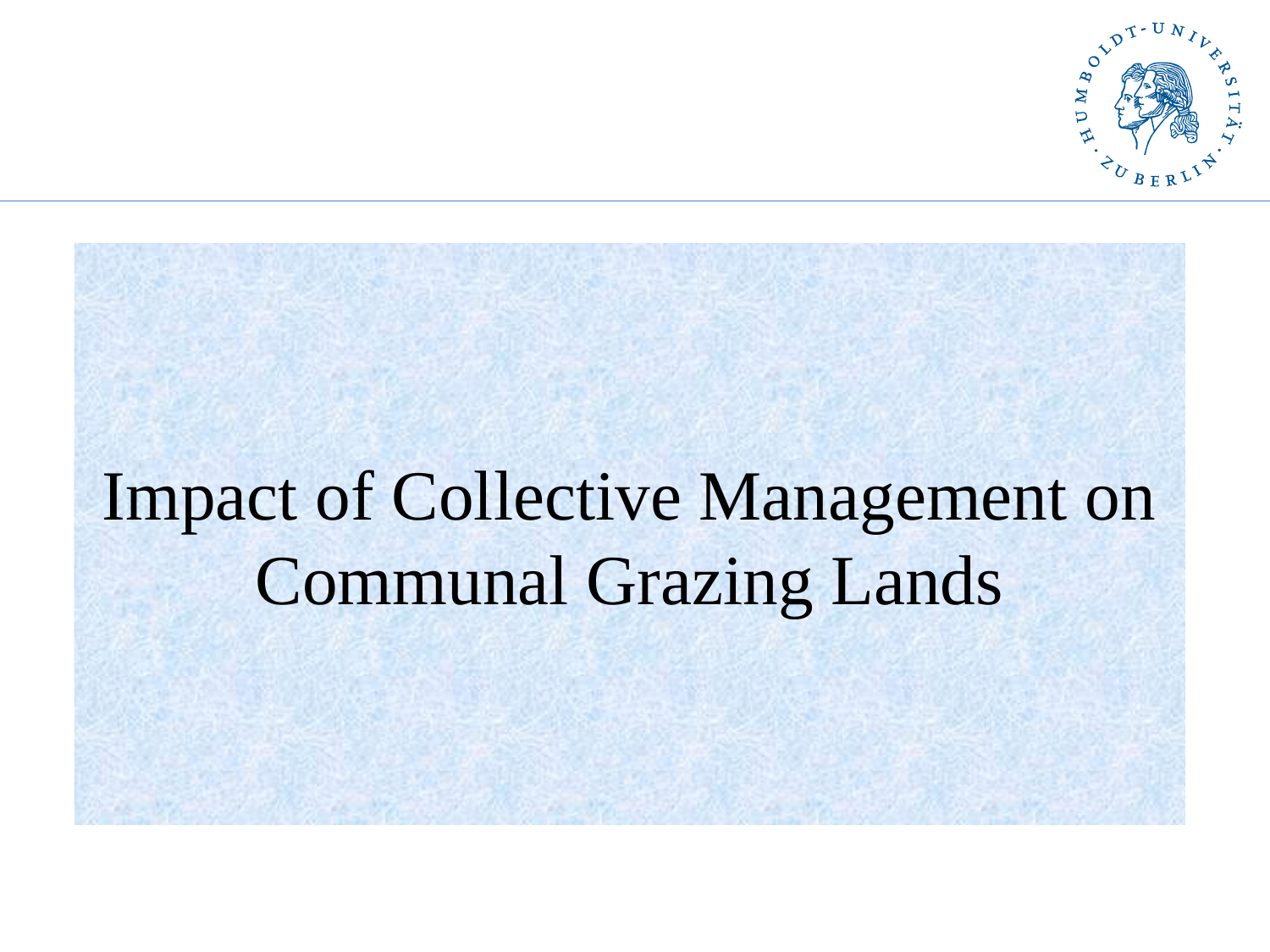

# Impact of Collective Management on Communal Grazing Lands